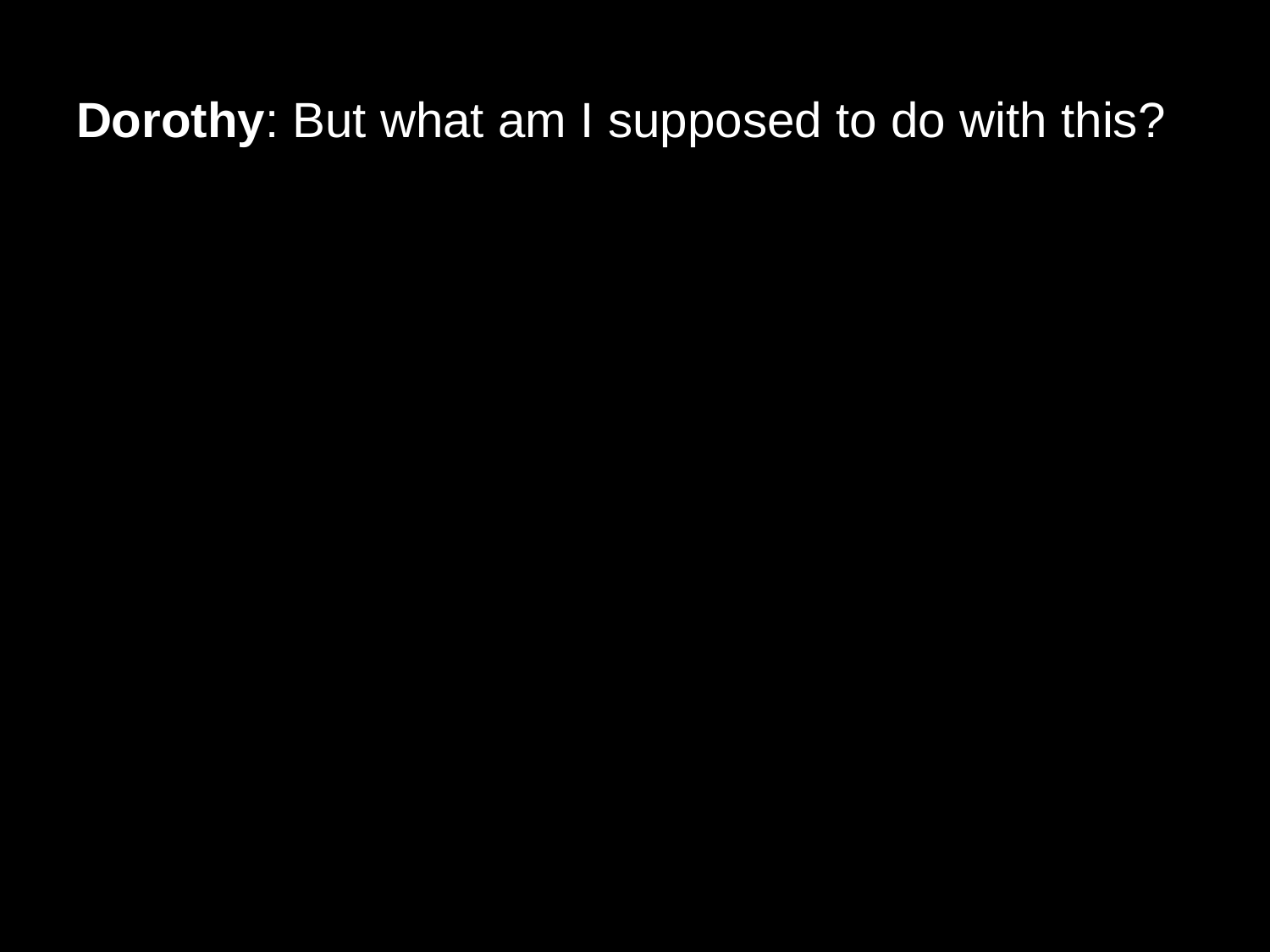

# Dorothy: But what am I supposed to do with this?